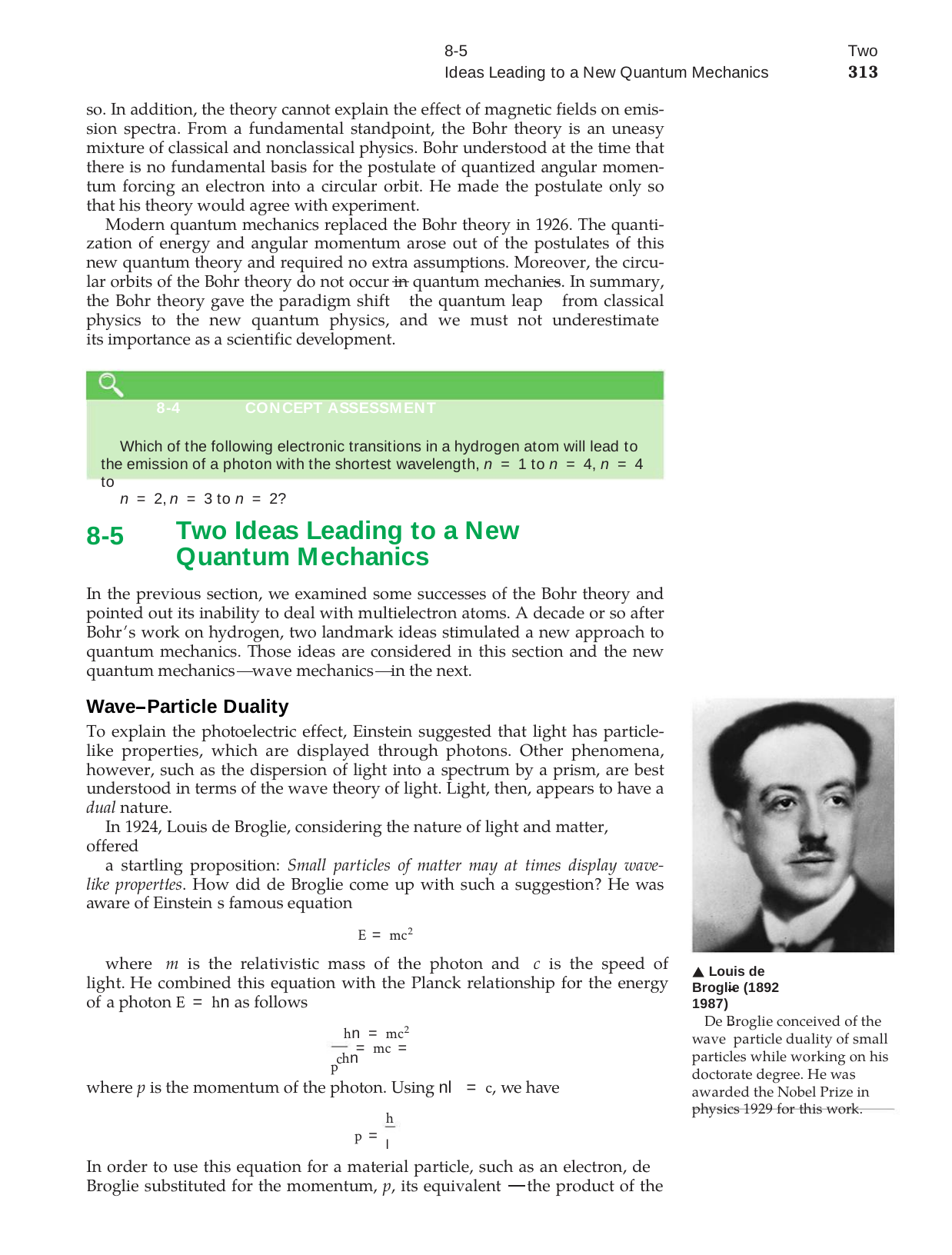

8-5	Two Ideas Leading to a New Quantum Mechanics	313

so. In addition, the theory cannot explain the effect of magnetic fields on emis- sion spectra. From a fundamental standpoint, the Bohr theory is an uneasy mixture of classical and nonclassical physics. Bohr understood at the time that there is no fundamental basis for the postulate of quantized angular momen- tum forcing an electron into a circular orbit. He made the postulate only so that his theory would agree with experiment.
Modern quantum mechanics replaced the Bohr theory in 1926. The quanti- zation of energy and angular momentum arose out of the postulates of this new quantum theory and required no extra assumptions. Moreover, the circu- lar orbits of the Bohr theory do not occur in quantum mechanics. In summary, the Bohr theory gave the paradigm shift    the quantum leap    from classical physics  to  the  new  quantum  physics,  and  we  must  not  underestimate  its importance as a scientific development.

8-4	CONCEPT ASSESSMENT

Which of the following electronic transitions in a hydrogen atom will lead to the emission of a photon with the shortest wavelength, n  =  1 to n  =  4, n  =  4 to
n  =  2, n  =  3 to n  =  2?

8-5
Two Ideas Leading to a New Quantum Mechanics
In the previous section, we examined some successes of the Bohr theory and pointed out its inability to deal with multielectron atoms. A decade or so after Bohr s work on hydrogen, two landmark ideas stimulated a new approach to quantum mechanics. Those ideas are considered in this section and the new quantum mechanics    wave mechanics    in the next.
Wave  Particle Duality
To explain the photoelectric effect, Einstein suggested that light has particle- like properties, which are displayed through photons. Other phenomena, however, such as the dispersion of light into a spectrum by a prism, are best understood in terms of the wave theory of light. Light, then, appears to have a dual nature.
In 1924, Louis de Broglie, considering the nature of light and matter, offered
a startling proposition: Small particles of matter may at times display wave-like properties. How did de Broglie come up with such a suggestion? He was aware of Einstein s famous equation
E  =  mc2
where  m is the relativistic mass of the photon and  c is the speed of light. He combined this equation with the Planck relationship for the energy of a photon E  =  hn as follows
 hn  =  mc2
hn

 Louis de Broglie (1892  1987)
De Broglie conceived of the wave  particle duality of small particles while working on his doctorate degree. He was awarded the Nobel Prize in physics 1929 for this work.

 	=  mc  =  p
c
where p is the momentum of the photon. Using nl  =  c, we have
h
p  =  l
In order to use this equation for a material particle, such as an electron, de Broglie substituted for the momentum, p, its equivalent	the product of the